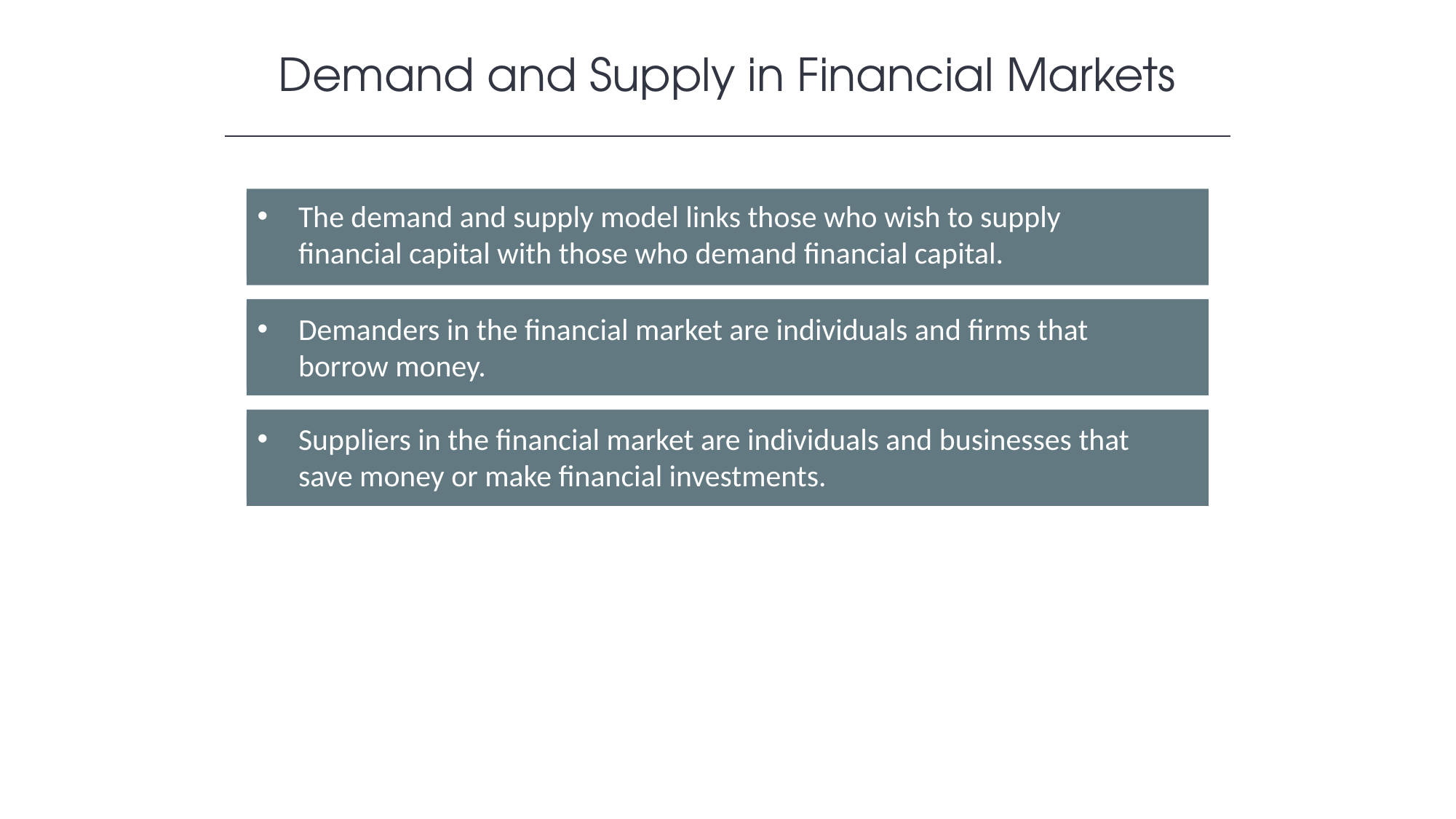

Demand and Supply in Financial Markets

The demand and supply model links those who wish to supply financial capital with those who demand financial capital.

Demanders in the financial market are individuals and firms that borrow money.

Suppliers in the financial market are individuals and businesses that save money or make financial investments.